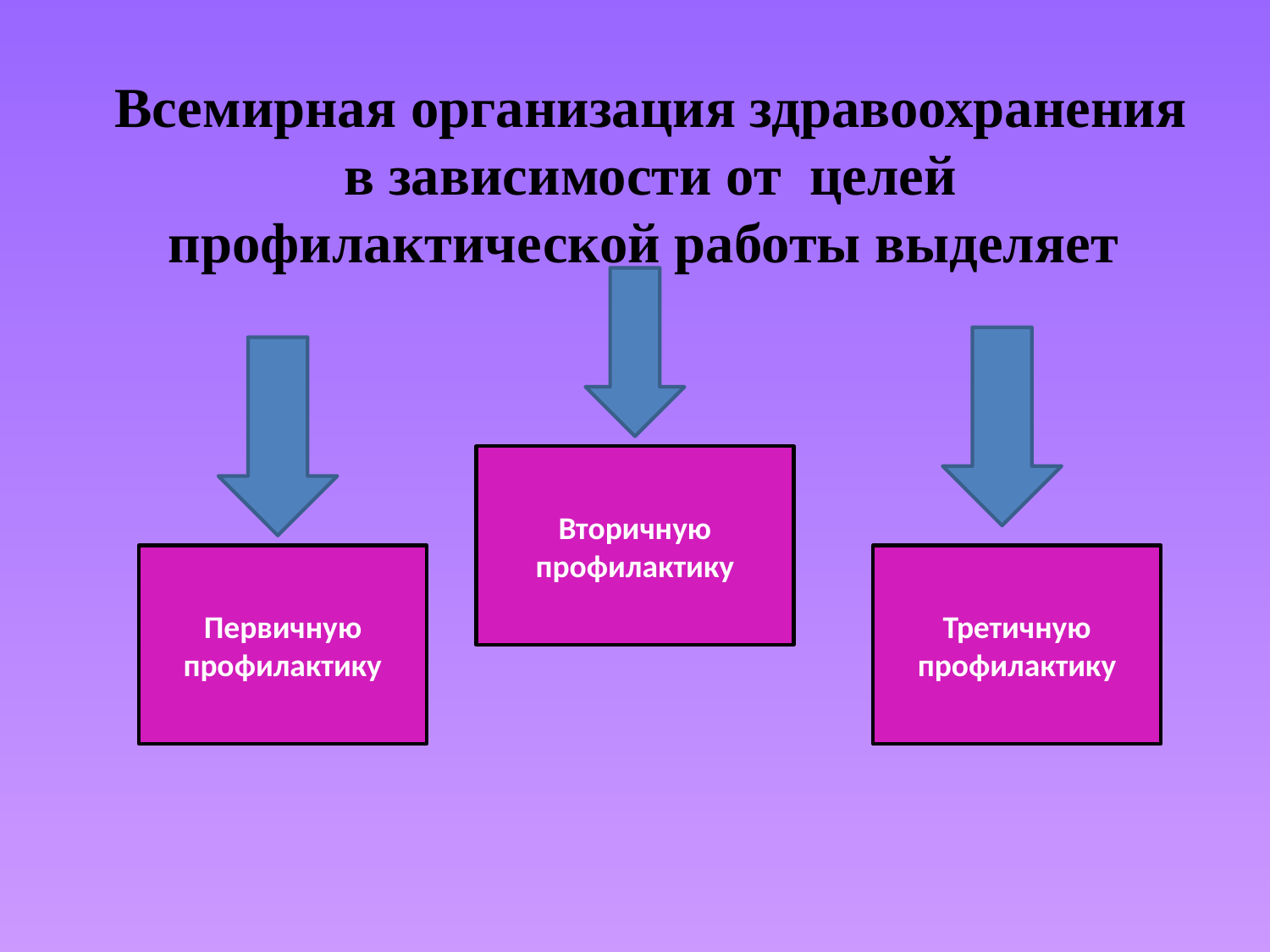

Всемирная организация здравоохранения в зависимости от  целей профилактической работы выделяет

Вторичную профилактику
Первичную профилактику
Третичную профилактику